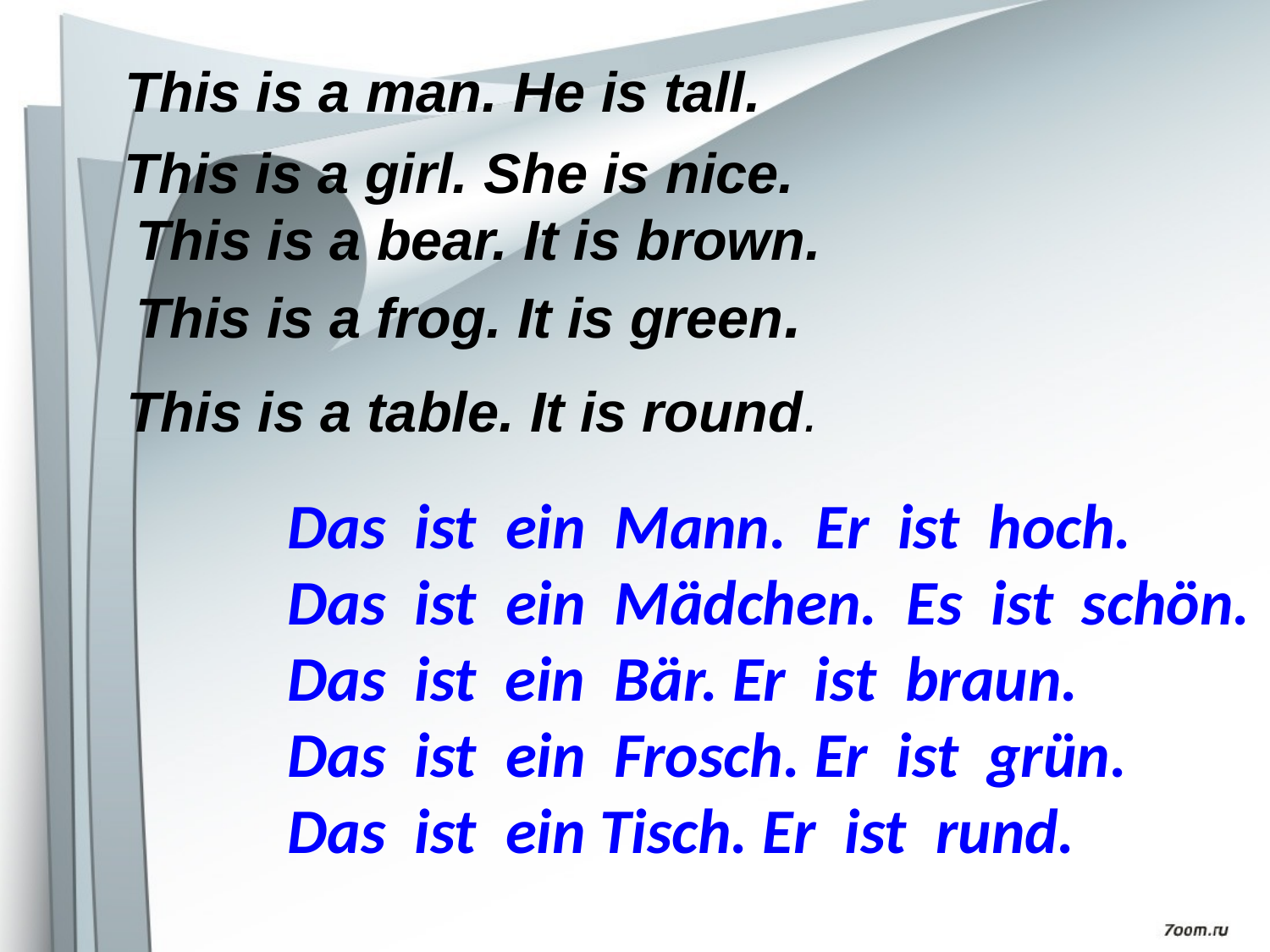

This is a man. He is tall.

             This is a girl. She is nice.
                This is a bear. It is brown.

     This is a frog. It is green.

This is a table. It is round.
Das  ist  ein  Mann.  Er  ist  hoch.
Das  ist  ein  Mädchen.  Es  ist  schön.
Das  ist  ein  Bär. Er  ist  braun.
Das  ist  ein  Frosch. Er  ist  grün.
Das  ist  ein Tisch. Er  ist  rund.